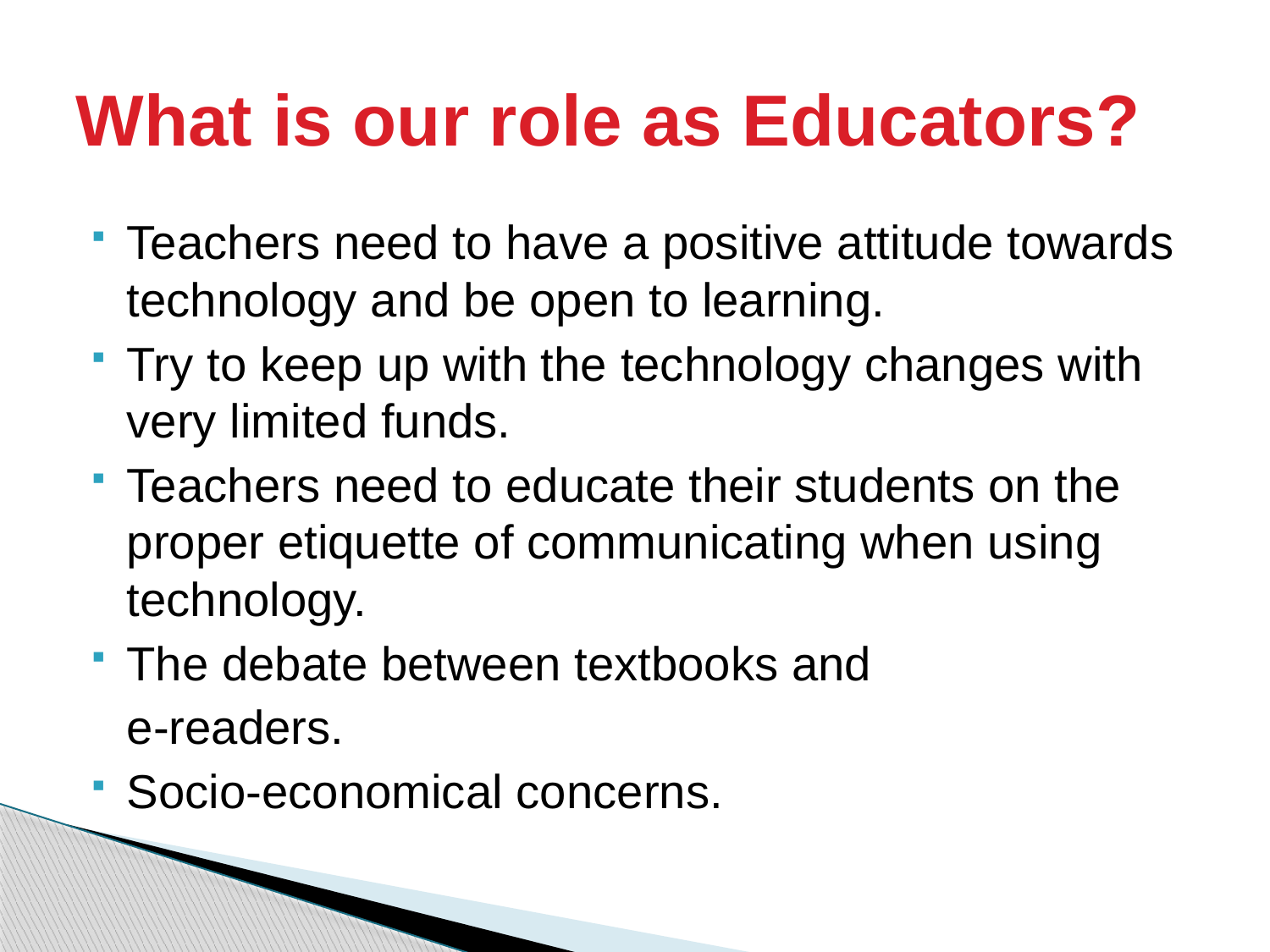

# What is our role as Educators?
Teachers need to have a positive attitude towards technology and be open to learning.
Try to keep up with the technology changes with very limited funds.
Teachers need to educate their students on the proper etiquette of communicating when using technology.
The debate between textbooks and
	e-readers.
Socio-economical concerns.